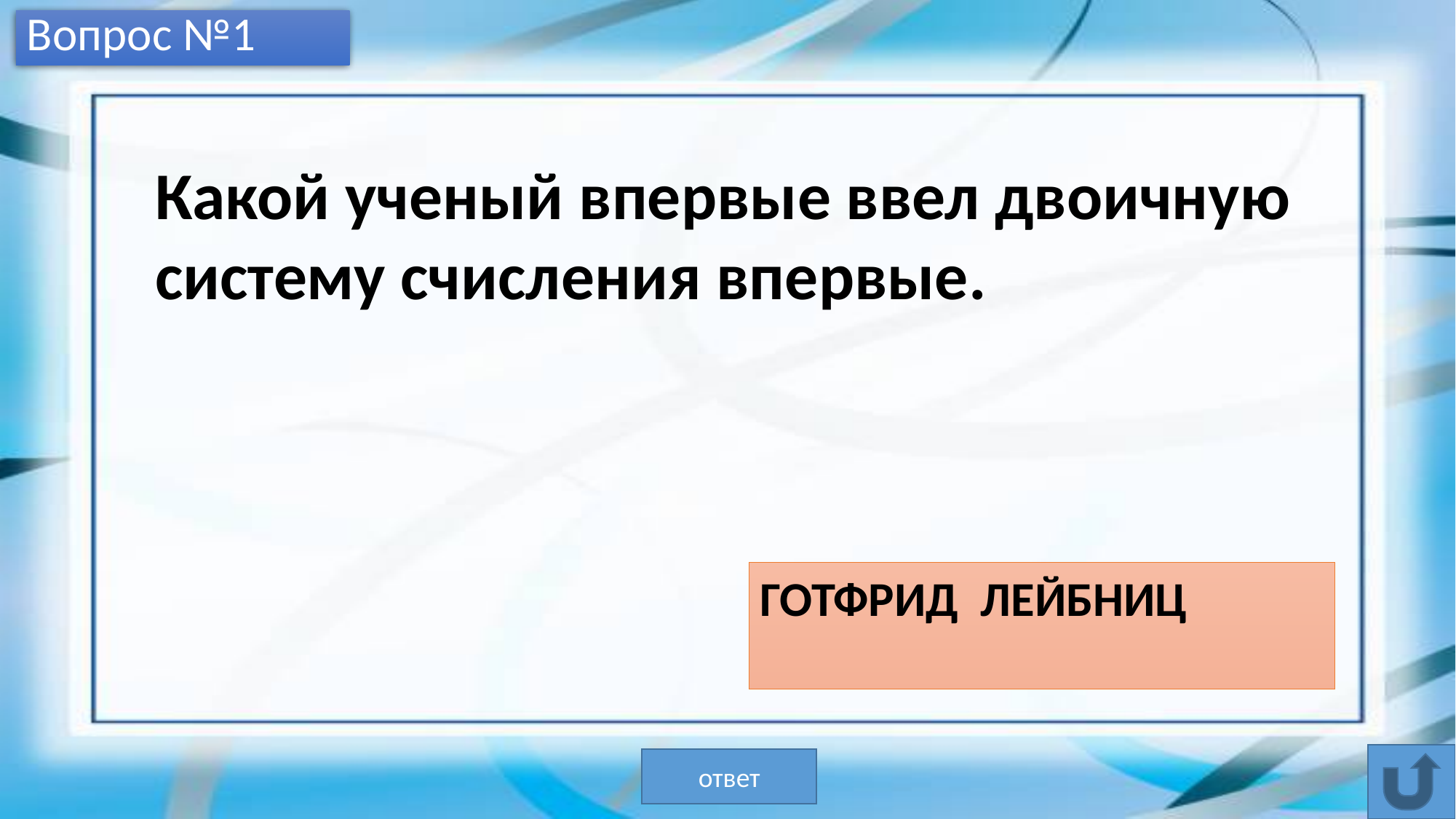

# Вопрос №1
Какой ученый впервые ввел двоичную систему счисления впервые.
ГОТФРИД  ЛЕЙБНИЦ

ответ